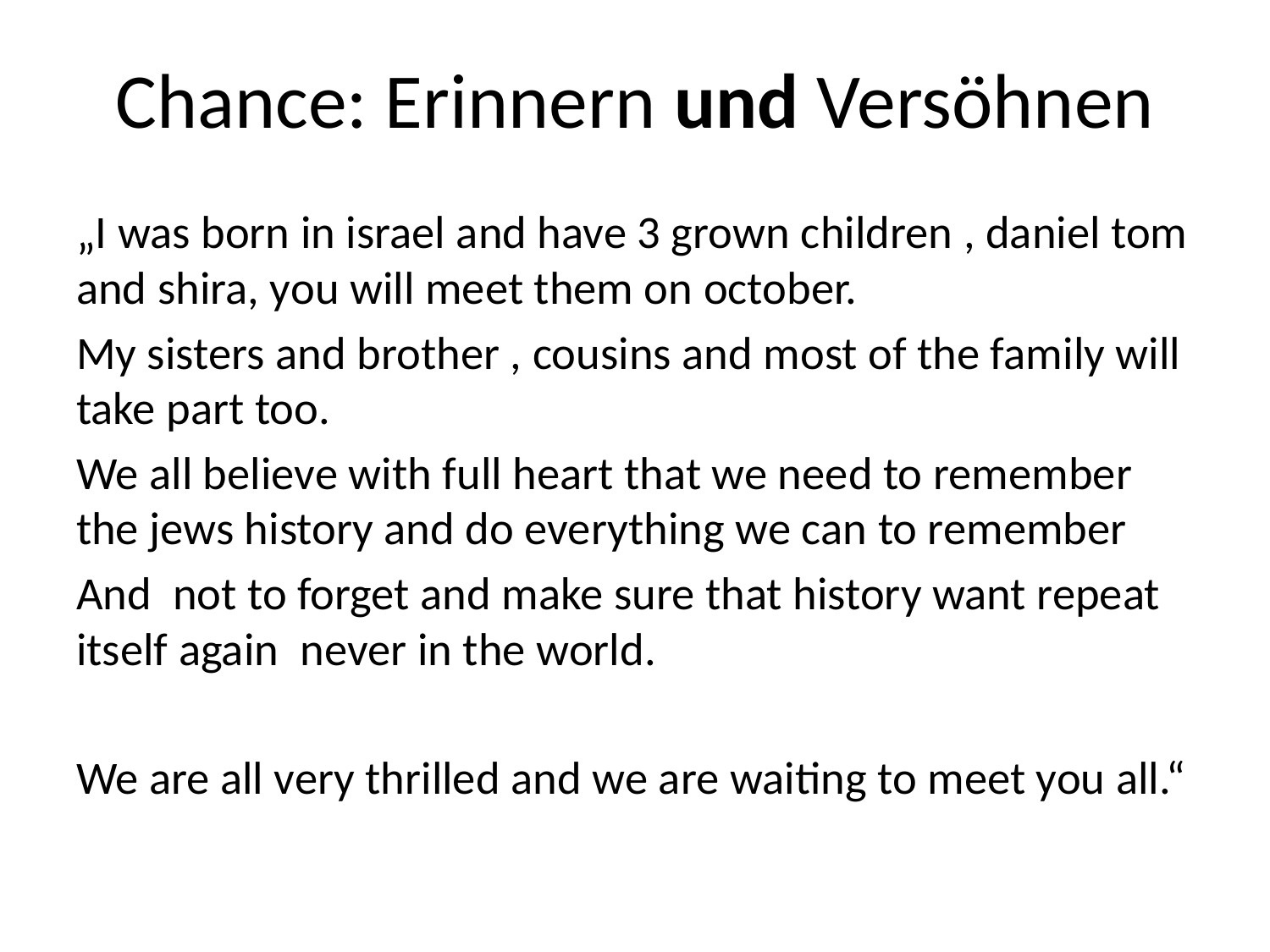

# Chance: Erinnern und Versöhnen
„I was born in israel and have 3 grown children , daniel tom and shira, you will meet them on october.
My sisters and brother , cousins and most of the family will take part too.
We all believe with full heart that we need to remember the jews history and do everything we can to remember
And  not to forget and make sure that history want repeat itself again  never in the world.

We are all very thrilled and we are waiting to meet you all.“